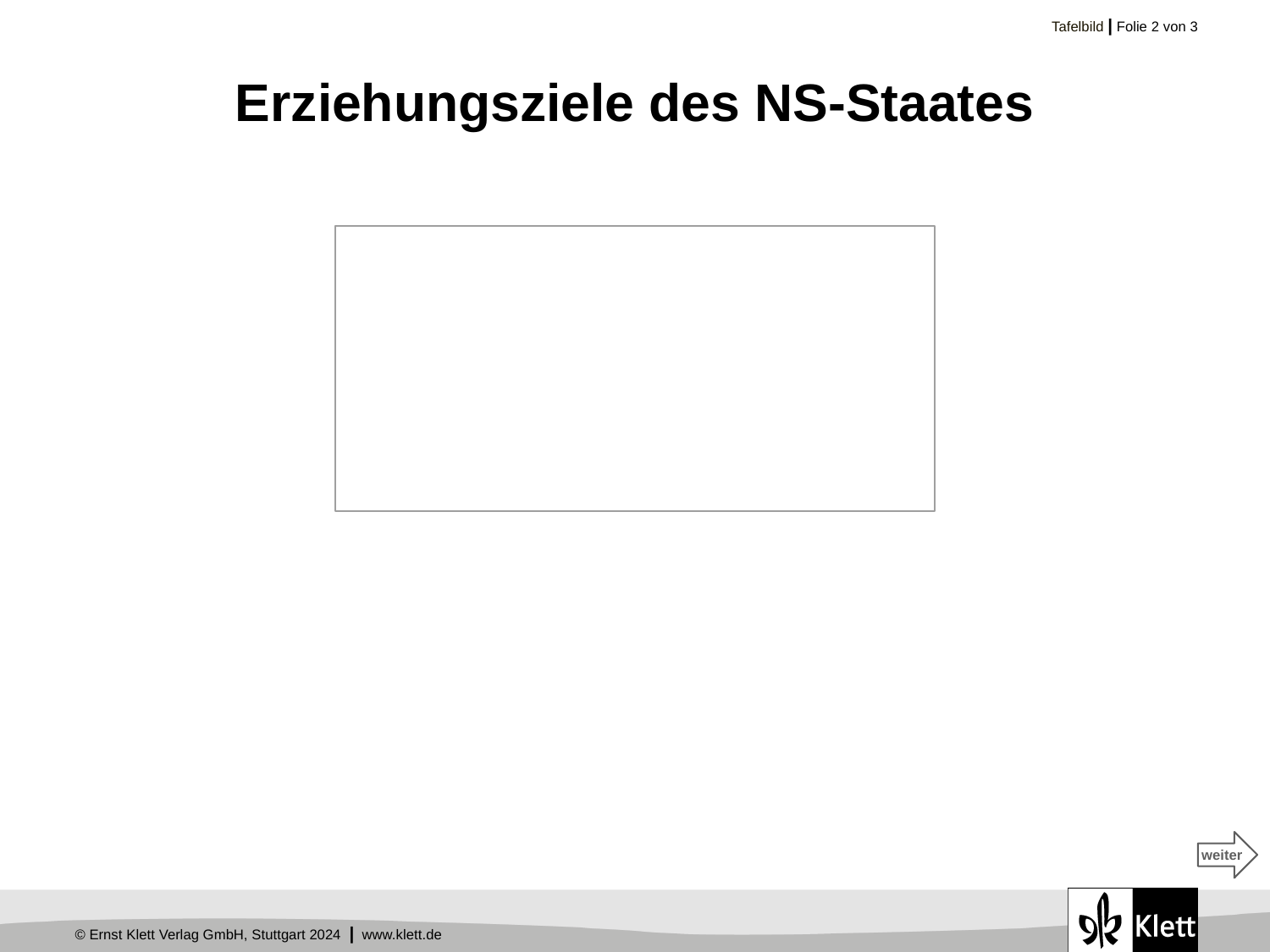

# Erziehungsziele des NS-Staates

weiter
weiter
weiter